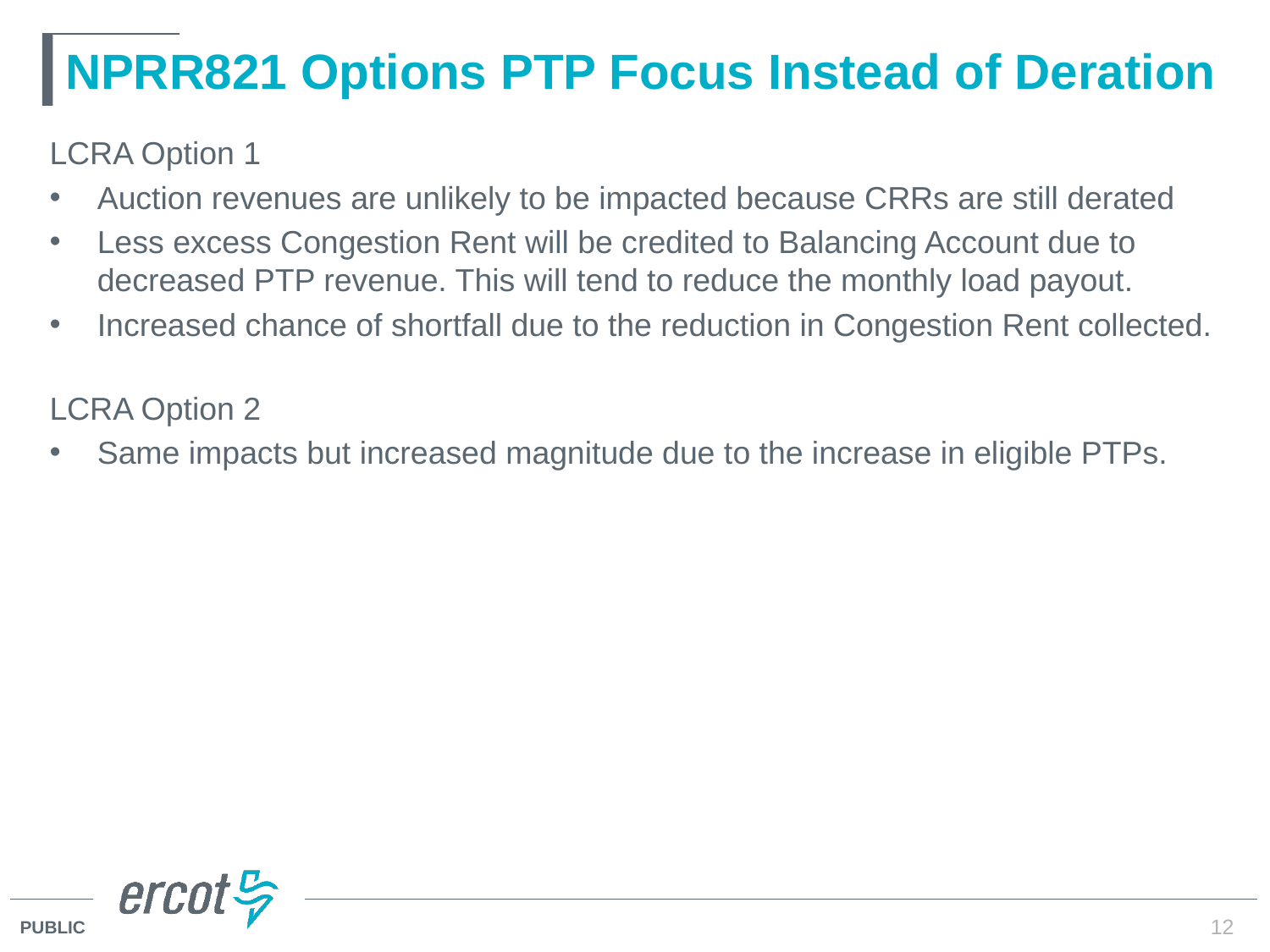

# NPRR821 Options PTP Focus Instead of Deration
LCRA Option 1
Auction revenues are unlikely to be impacted because CRRs are still derated
Less excess Congestion Rent will be credited to Balancing Account due to decreased PTP revenue. This will tend to reduce the monthly load payout.
Increased chance of shortfall due to the reduction in Congestion Rent collected.

LCRA Option 2
Same impacts but increased magnitude due to the increase in eligible PTPs.

12